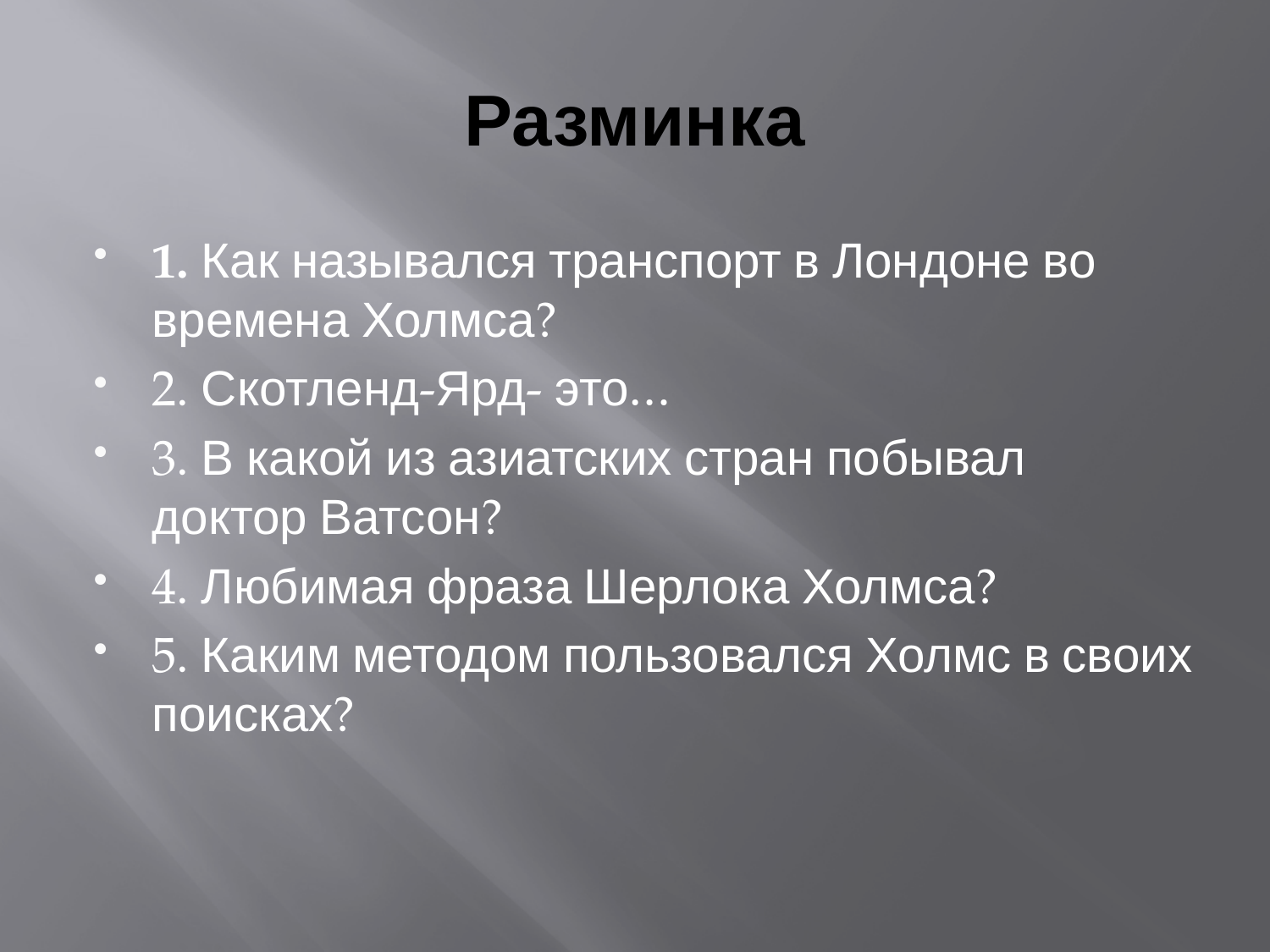

# Разминка
1. Как назывался транспорт в Лондоне во времена Холмса?
2. Скотленд-Ярд- это…
3. В какой из азиатских стран побывал доктор Ватсон?
4. Любимая фраза Шерлока Холмса?
5. Каким методом пользовался Холмс в своих поисках?